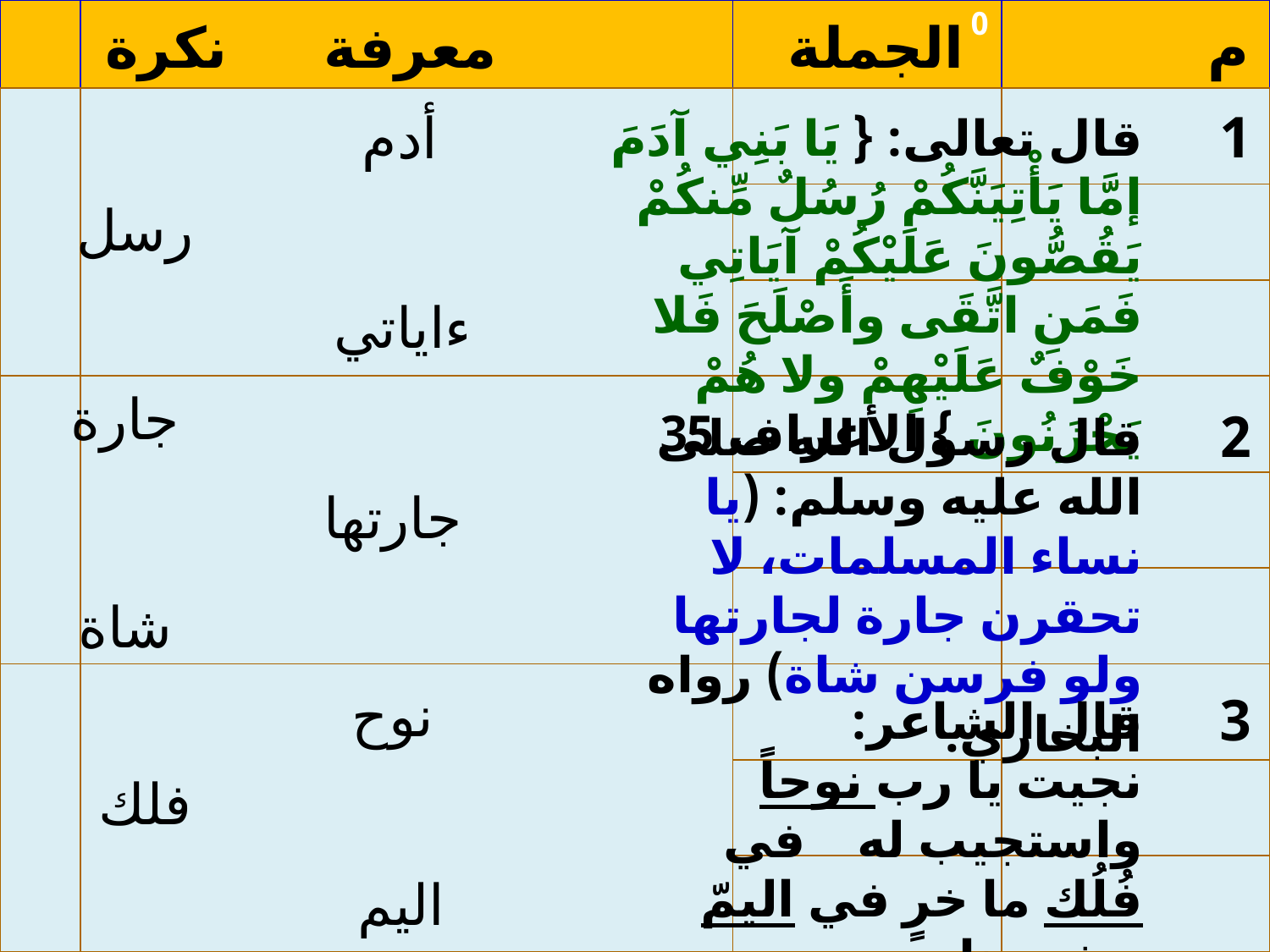

|  |  | 0 |  |
| --- | --- | --- | --- |
|  |  |  |  |
|  |  |  |  |
|  |  |  |  |
|  |  |  |  |
|  |  |  |  |
|  |  |  |  |
|  |  |  |  |
|  |  |  |  |
|  |  |  |  |
نكرة
معرفة
الجملة
م
1
أدم
قال تعالى: { يَا بَنِي آدَمَ إمَّا يَأْتِيَنَّكُمْ رُسُلٌ مِّنكُمْ يَقُصُّونَ عَلَيْكُمْ آيَاتِي فَمَنِ اتَّقَى وأَصْلَحَ فَلا خَوْفٌ عَلَيْهِمْ ولا هُمْ يَحْزَنُونَ } الأعراف 35
رسل
ءاياتي
جارة
2
قال رسول الله صلى الله عليه وسلم: (يا نساء المسلمات، لا تحقرن جارة لجارتها ولو فرسن شاة) رواه البخاري.
جارتها
شاة
نوح
3
قال الشاعر:
نجيت يا رب نوحاً واستجيب له    في فُلُك ما خرٍ في اليمّ مشحونا
فلك
اليم